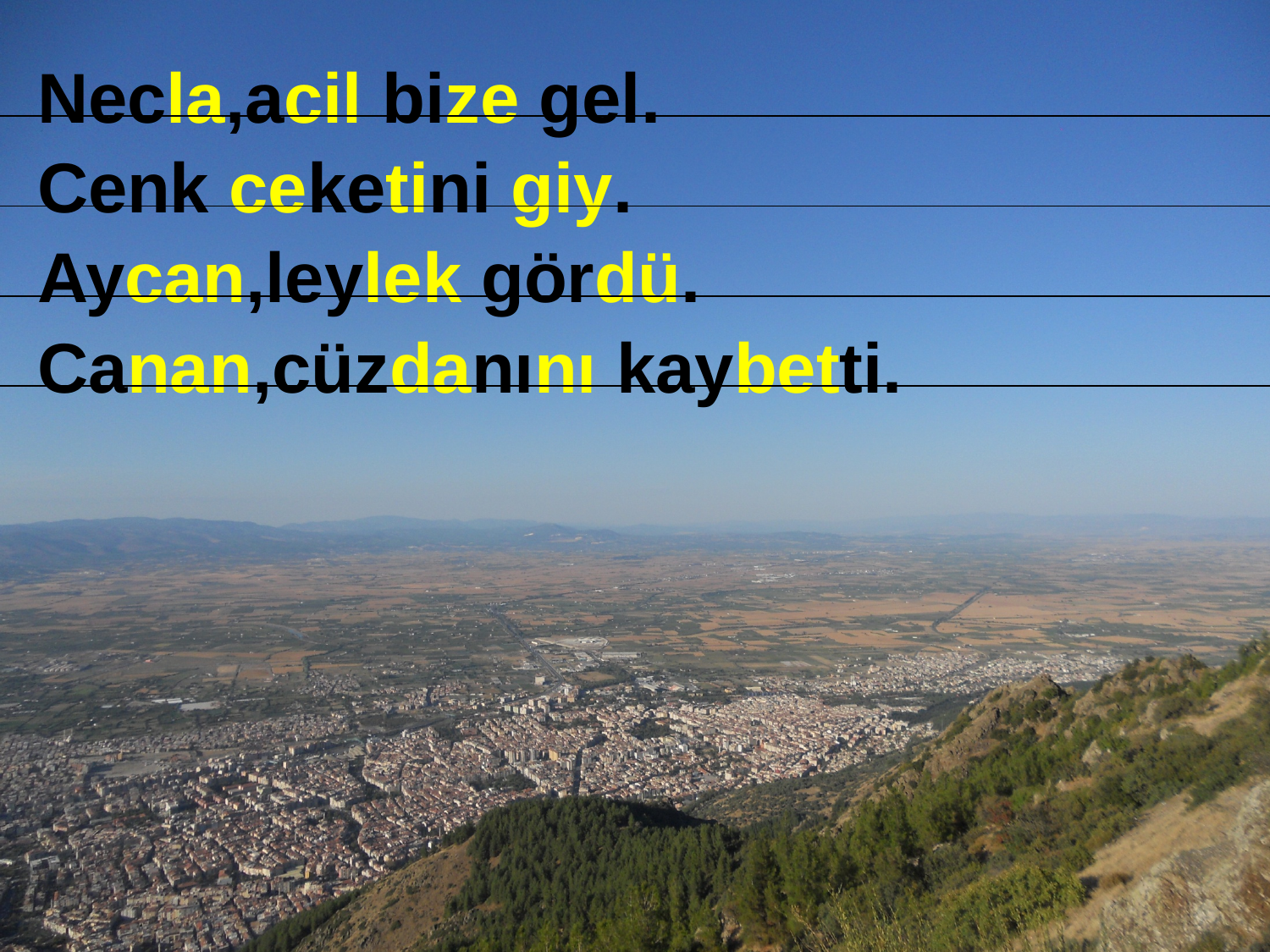

Necla,acil bize gel.
Cenk ceketini giy.
Aycan,leylek gördü.
Canan,cüzdanını kaybetti.
Erhan KESKİN